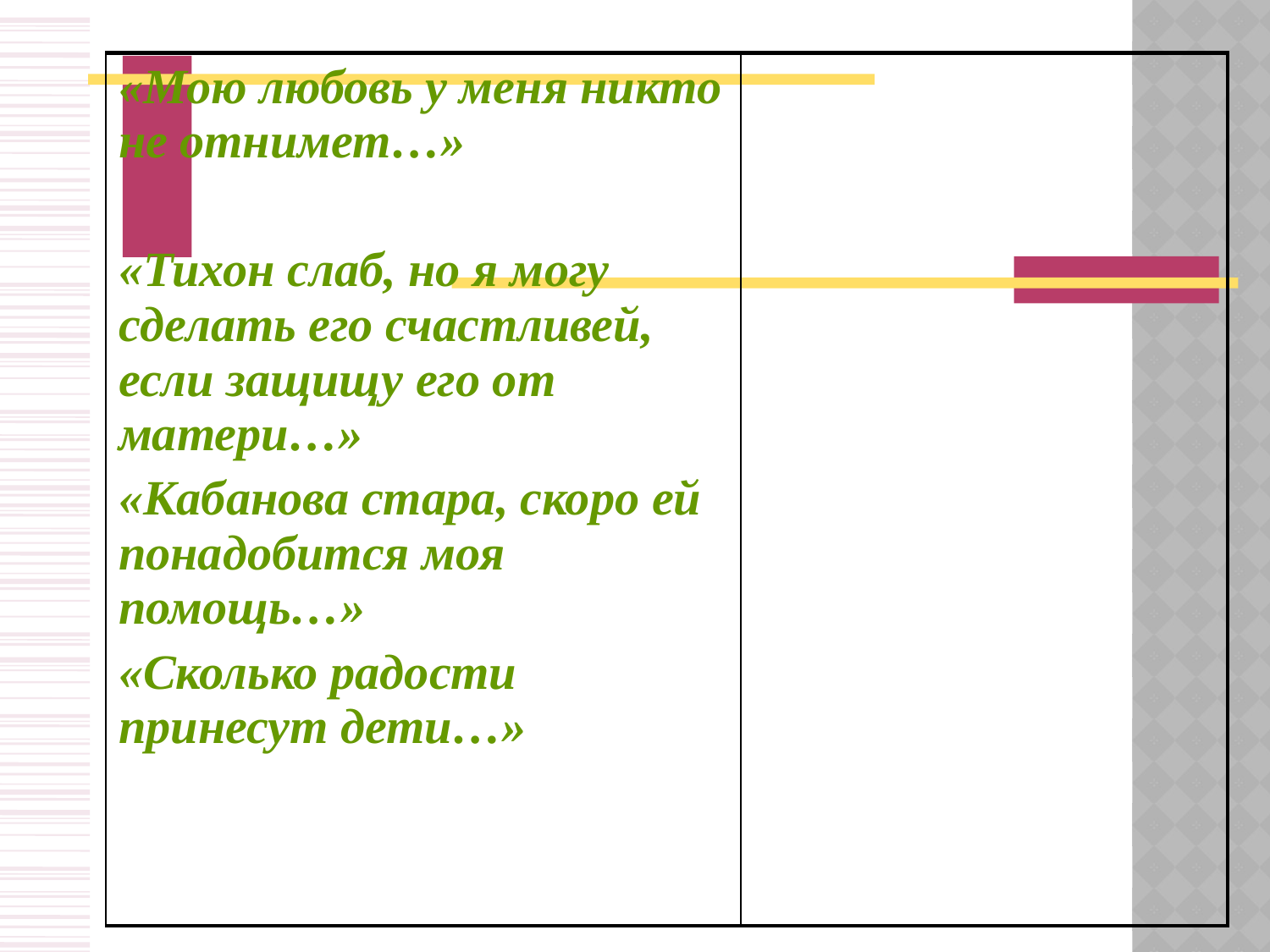

| «Мою любовь у меня никто не отнимет…» «Тихон слаб, но я могу сделать его счастливей, если защищу его от матери…» «Кабанова стара, скоро ей понадобится моя помощь…» «Сколько радости принесут дети…» |  |
| --- | --- |